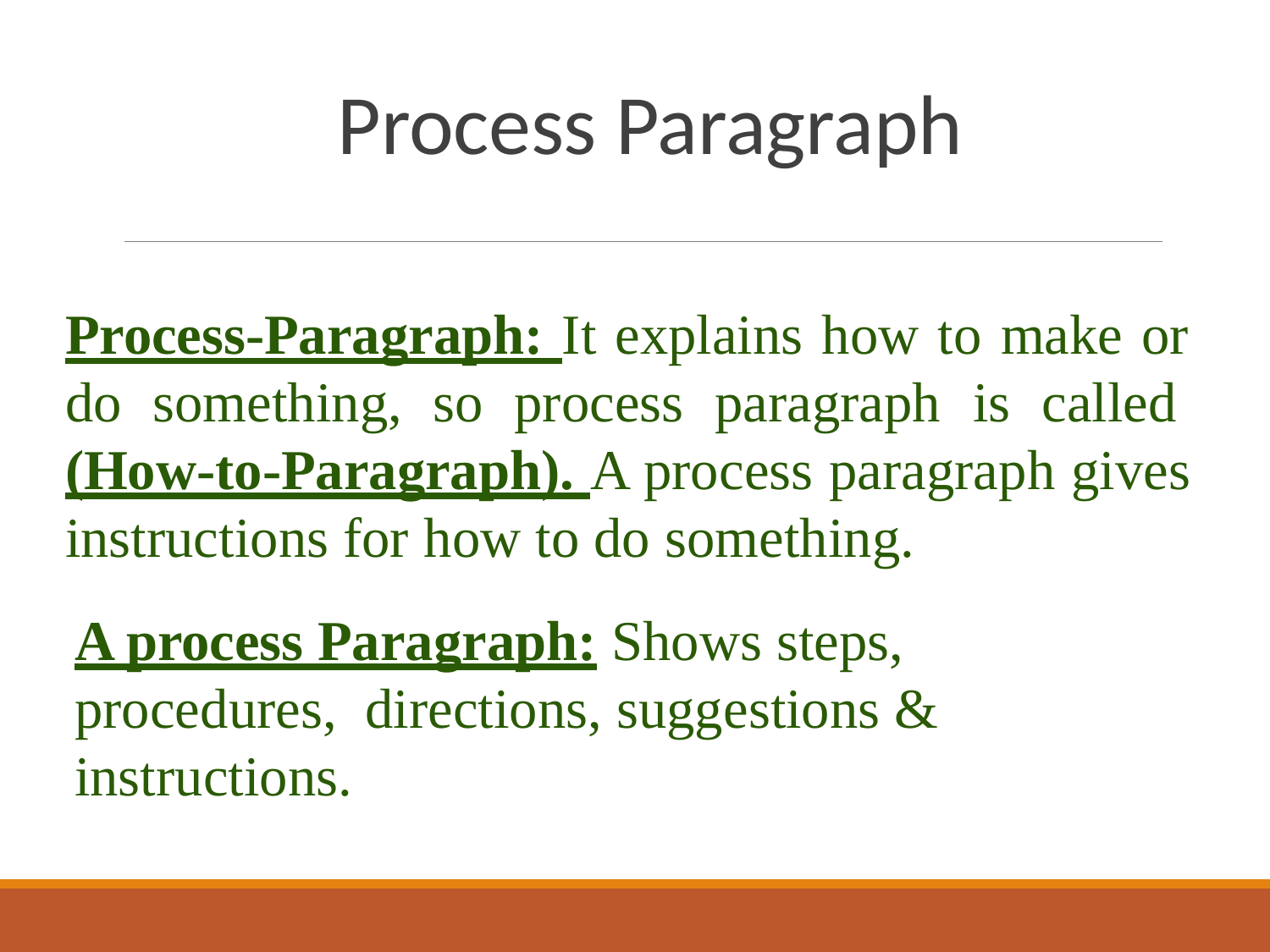

# Process Paragraph
Process-Paragraph: It explains how to make or  do something, so process paragraph is called  (How-to-Paragraph). A process paragraph gives  instructions for how to do something.
A process Paragraph: Shows steps, procedures,  directions, suggestions & instructions.